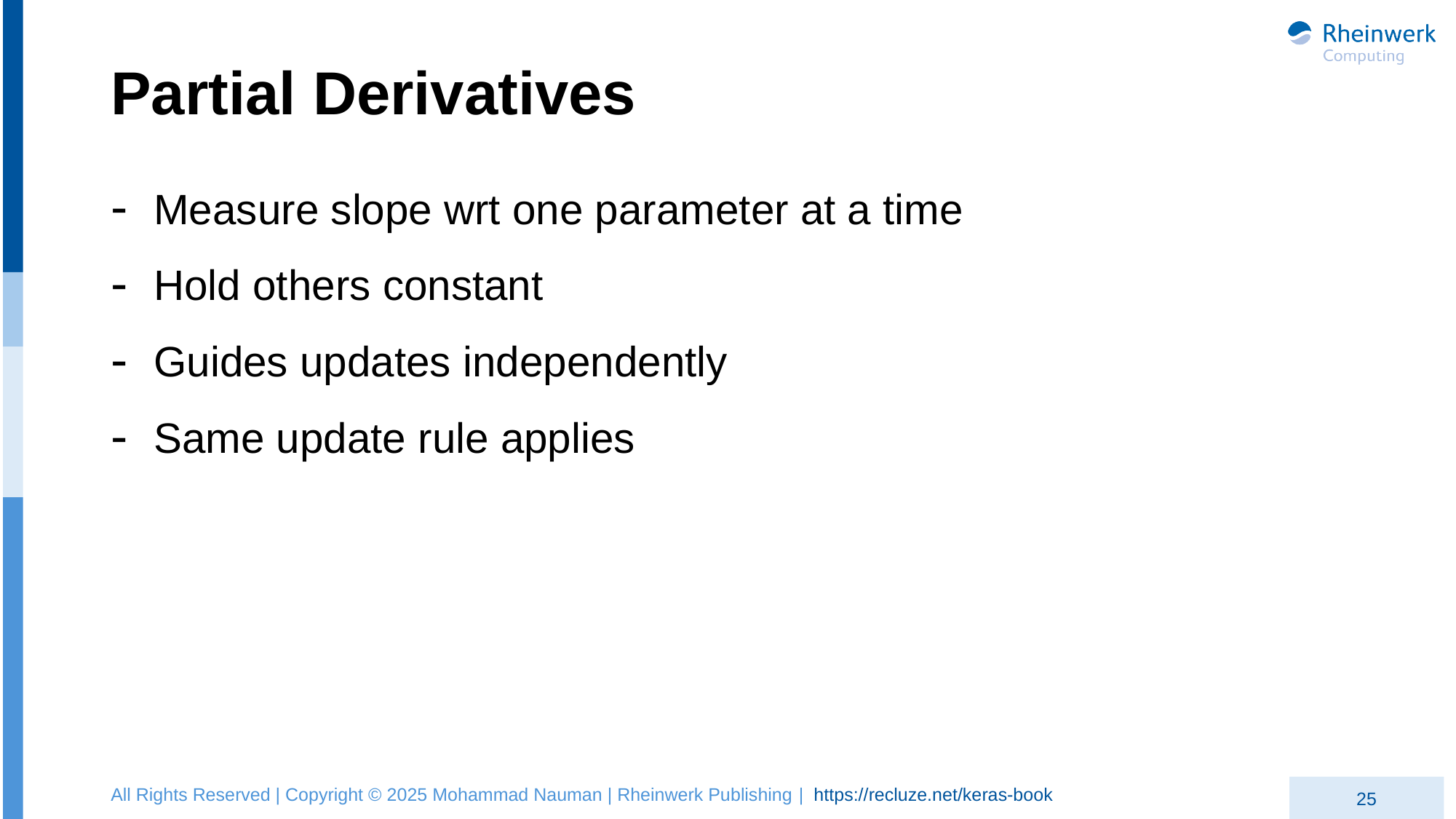

# Partial Derivatives
Measure slope wrt one parameter at a time
Hold others constant
Guides updates independently
Same update rule applies